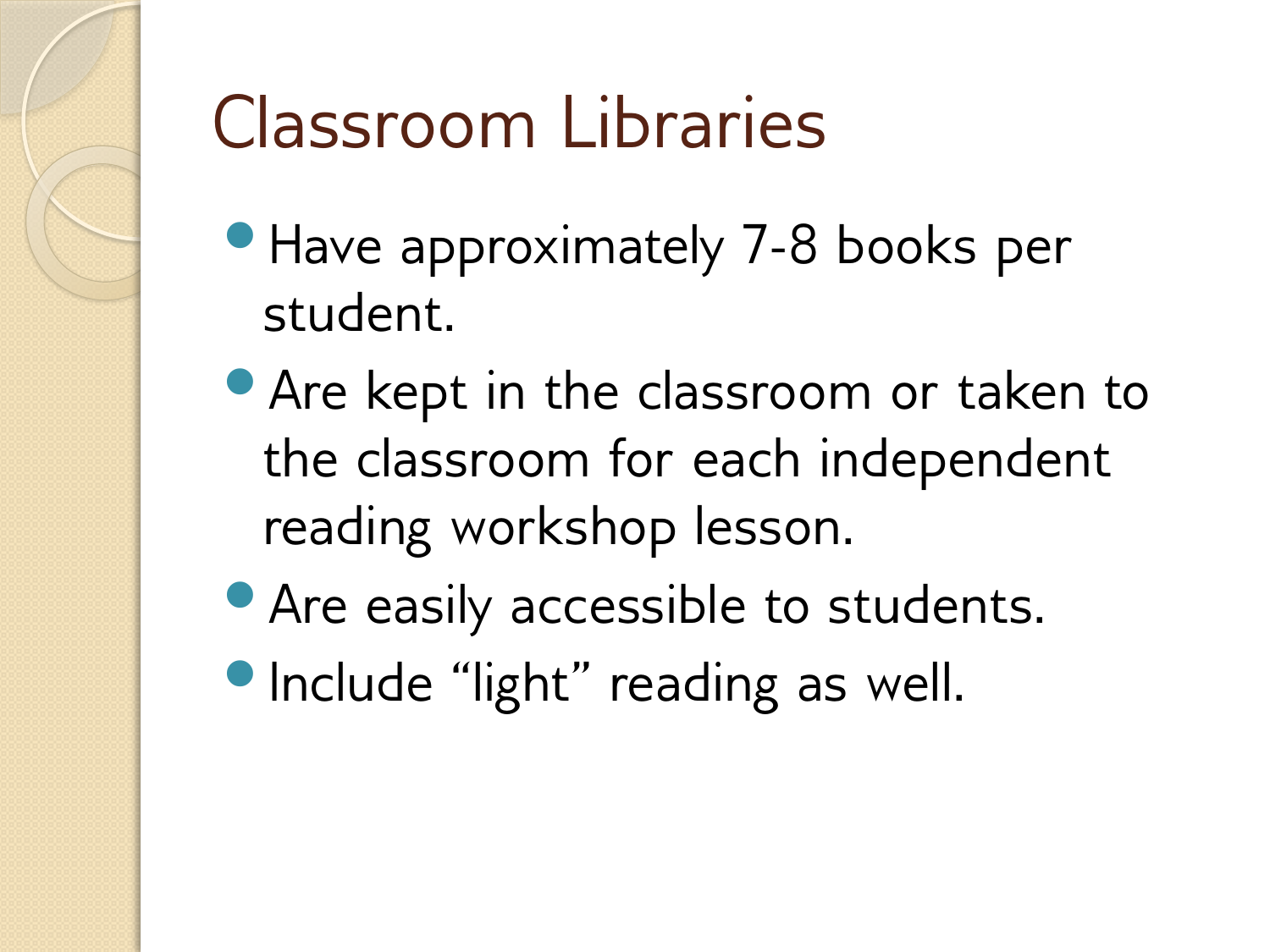

# Classroom Libraries
Have approximately 7-8 books per student.
Are kept in the classroom or taken to the classroom for each independent reading workshop lesson.
Are easily accessible to students.
Include “light” reading as well.